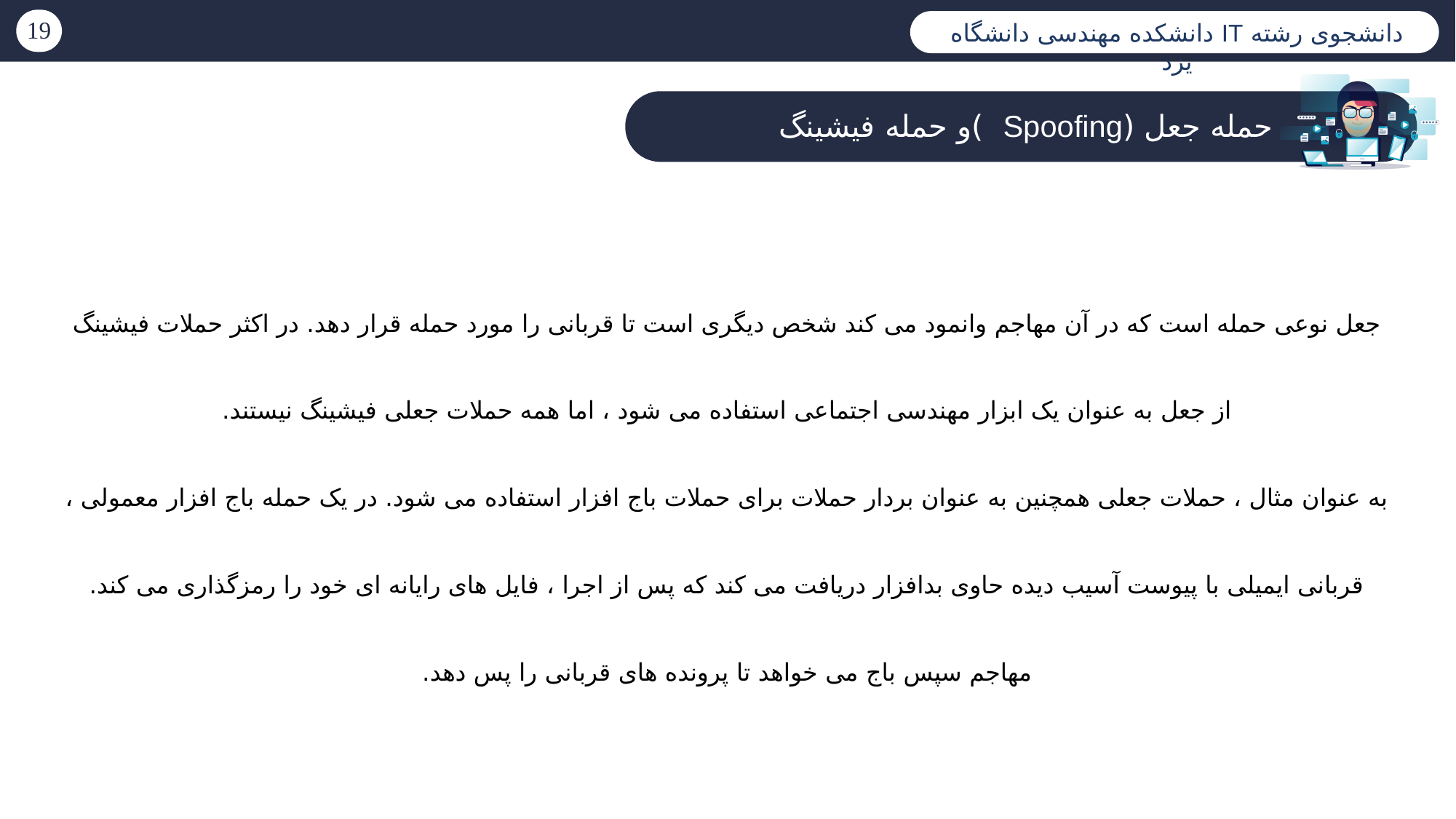

دانشجوی رشته IT دانشکده مهندسی دانشگاه یزد
حمله جعل (Spoofing  )و حمله فیشینگ
جعل نوعی حمله است که در آن مهاجم وانمود می کند شخص دیگری است تا قربانی را مورد حمله قرار دهد. در اکثر حملات فیشینگ از جعل به عنوان یک ابزار مهندسی اجتماعی استفاده می شود ، اما همه حملات جعلی فیشینگ نیستند.
به عنوان مثال ، حملات جعلی همچنین به عنوان بردار حملات برای حملات باج افزار استفاده می شود. در یک حمله باج افزار معمولی ، قربانی ایمیلی با پیوست آسیب دیده حاوی بدافزار دریافت می کند که پس از اجرا ، فایل های رایانه ای خود را رمزگذاری می کند. مهاجم سپس باج می خواهد تا پرونده های قربانی را پس دهد.